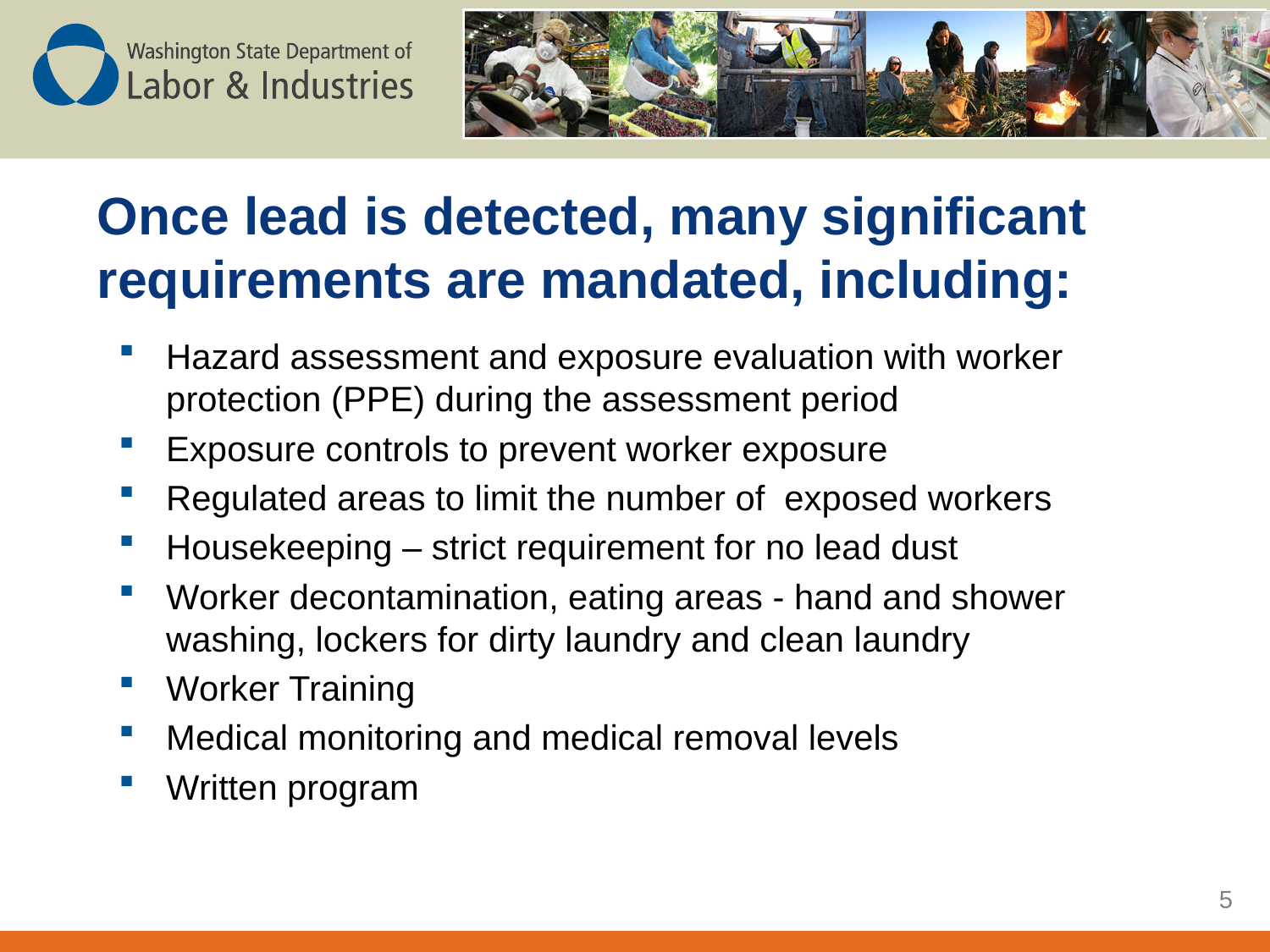

# Once lead is detected, many significant requirements are mandated, including:
Hazard assessment and exposure evaluation with worker protection (PPE) during the assessment period
Exposure controls to prevent worker exposure
Regulated areas to limit the number of  exposed workers
Housekeeping – strict requirement for no lead dust
Worker decontamination, eating areas - hand and shower washing, lockers for dirty laundry and clean laundry
Worker Training
Medical monitoring and medical removal levels
Written program
5